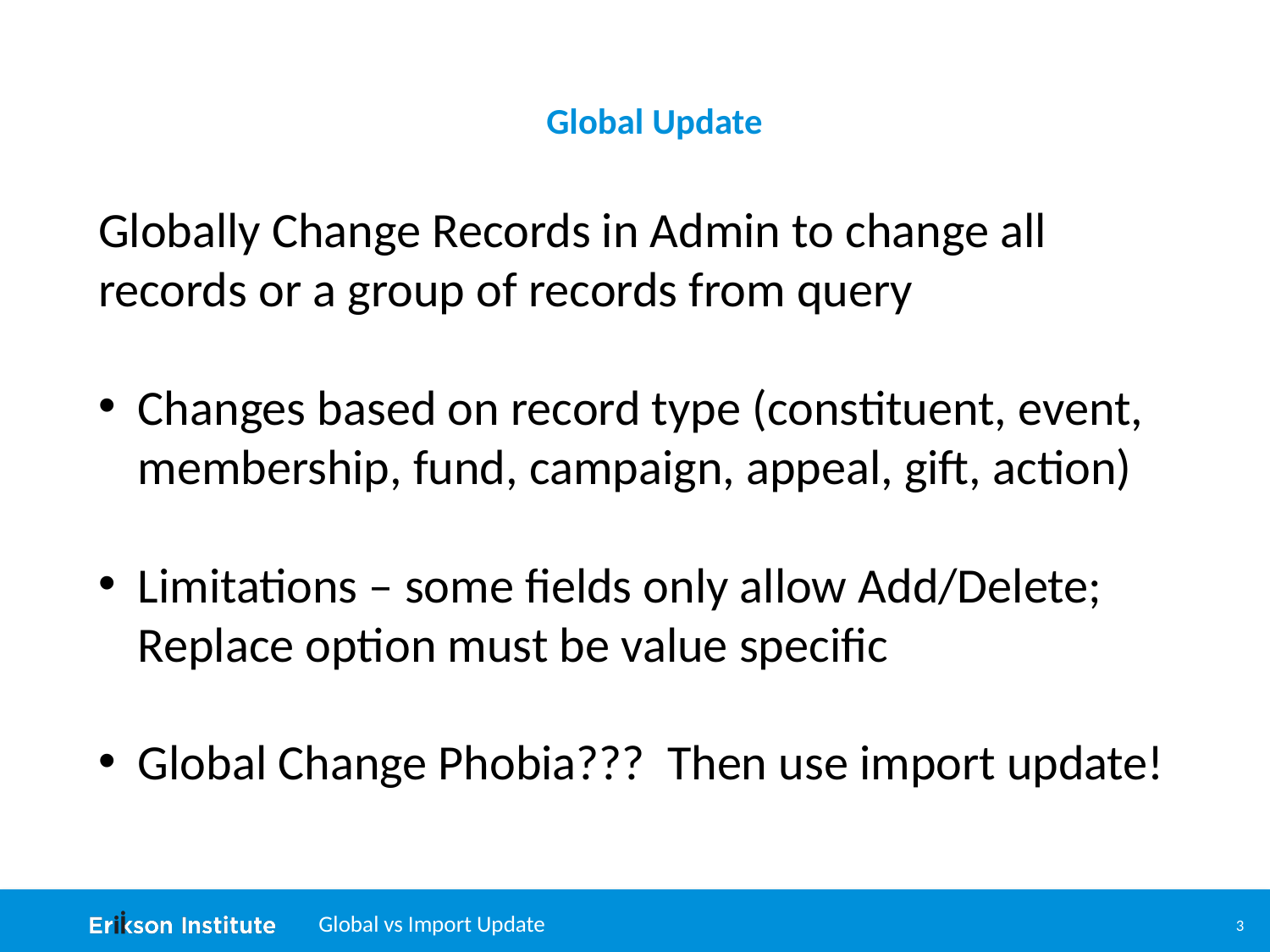

# Global Update
Globally Change Records in Admin to change all records or a group of records from query

Changes based on record type (constituent, event, membership, fund, campaign, appeal, gift, action)

Limitations – some fields only allow Add/Delete; Replace option must be value specific

Global Change Phobia???  Then use import update!

3
Global vs Import Update